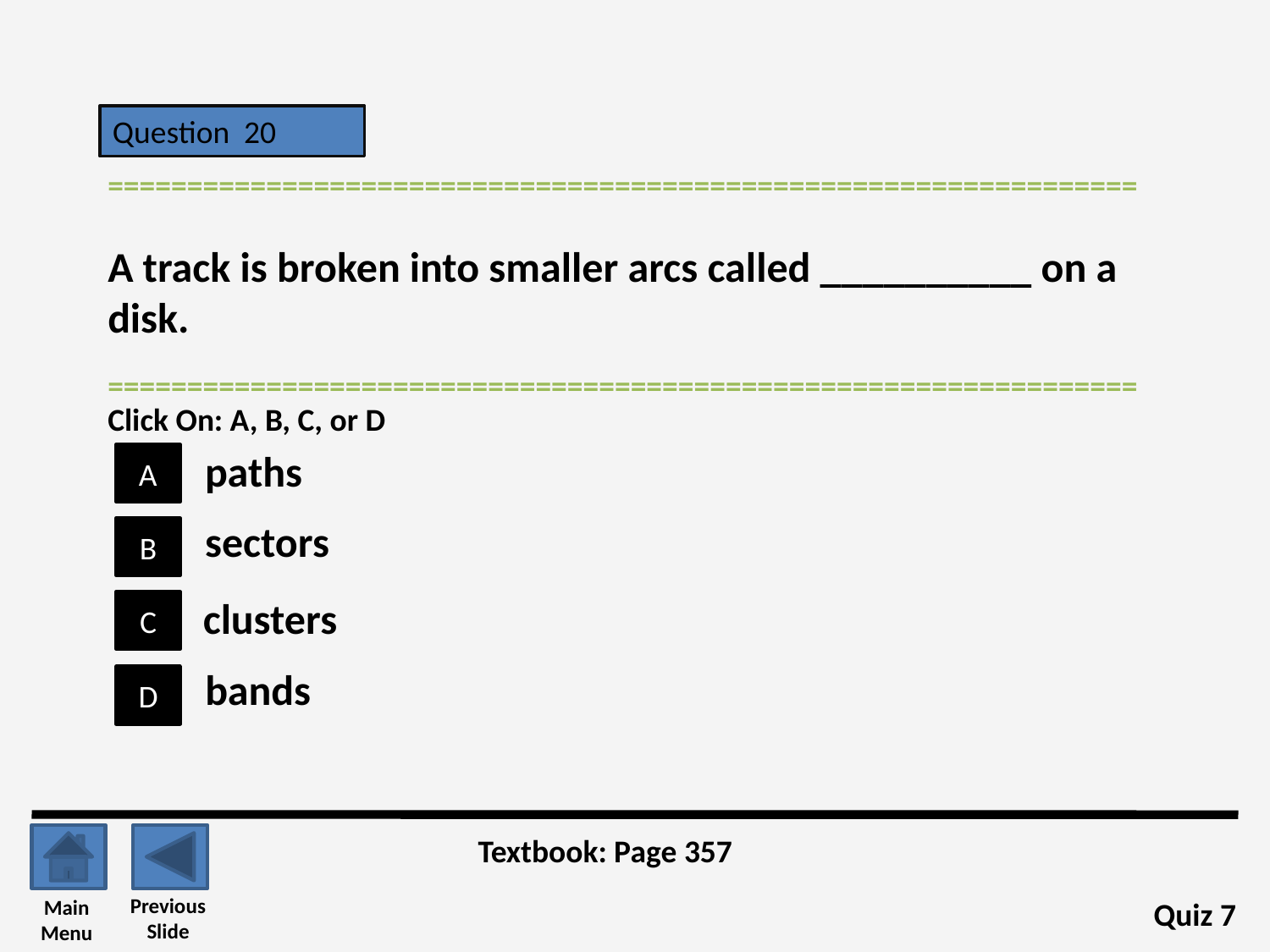

Question  20
=================================================================
A track is broken into smaller arcs called __________ on a disk.
=================================================================
Click On: A, B, C, or D

paths
A
sectors
B
clusters
C
bands
D

Textbook: Page 357
Previous
Slide
Main
Menu
Quiz 7